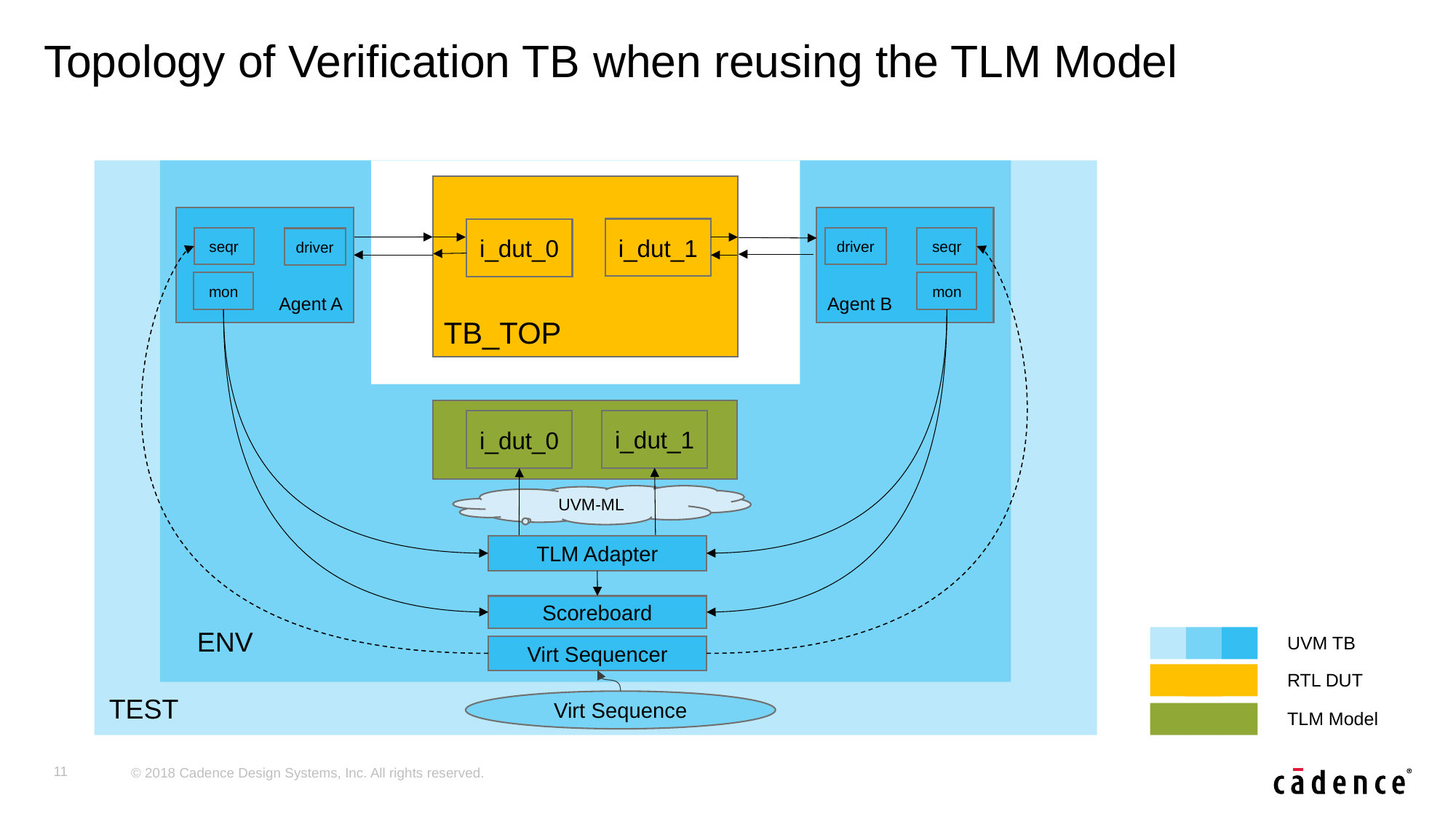

# Topology of Verification TB when reusing the TLM Model

TB_TOP

Agent A
seqr
driver
mon

Agent B
driver
seqr
mon
i_dut_1
i_dut_0

i_dut_1
i_dut_0
UVM-ML
TLM Adapter
Scoreboard
ENV
Virt Sequencer
TEST
Virt Sequence
UVM TB

RTL DUT

TLM Model